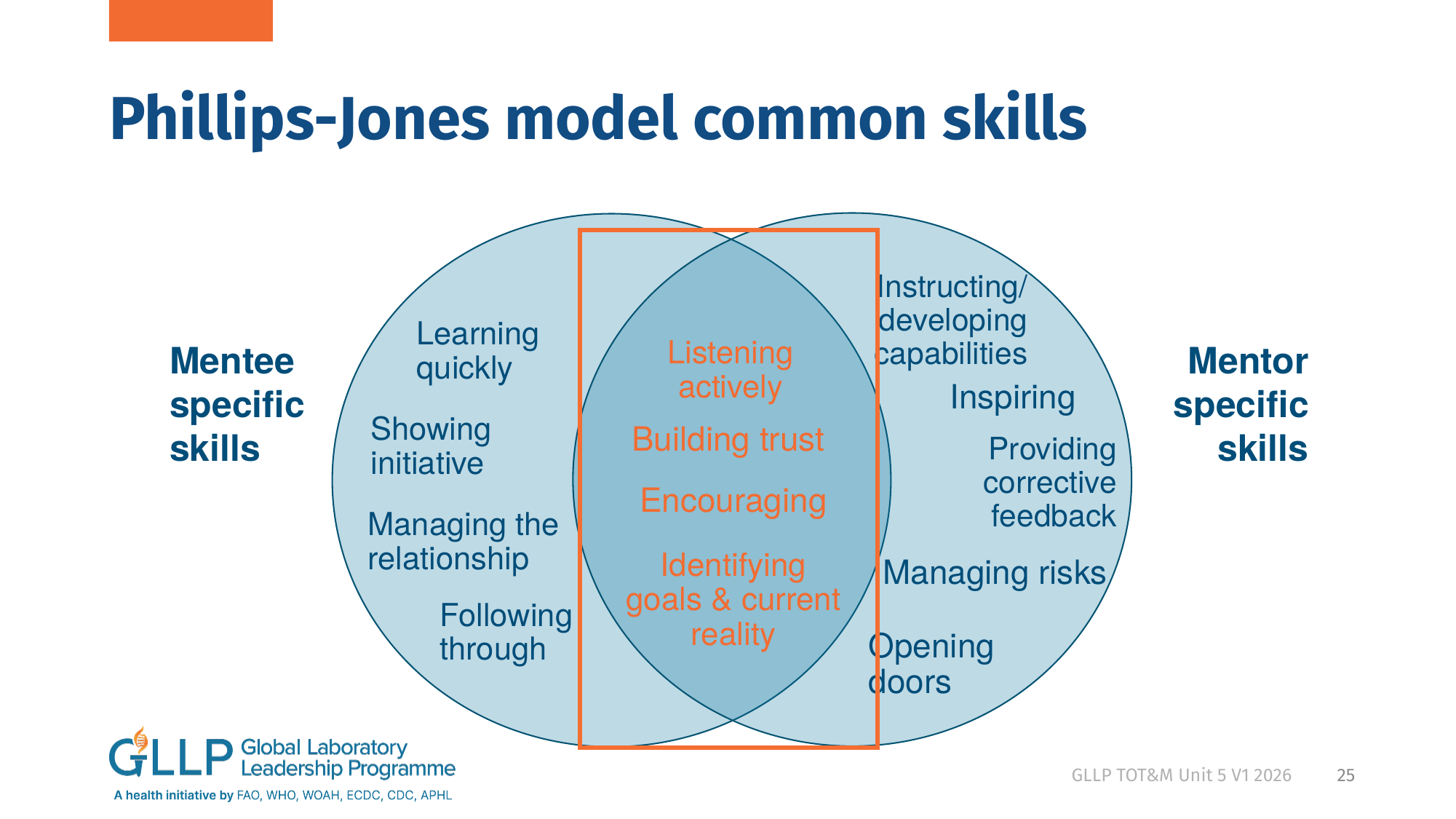

# Phillips-Jones model common skills

Instructing/ developing capabilities
Learning quickly
Listening actively
Mentee specific skills
Mentor specific skills
Inspiring
Showing initiative
Building trust
Providing corrective feedback
Encouraging
Managing the relationship
Identifying goals & current reality
Managing risks
Following through
Opening
doors
GLLP TOT&M Unit 5 V1 2026
25